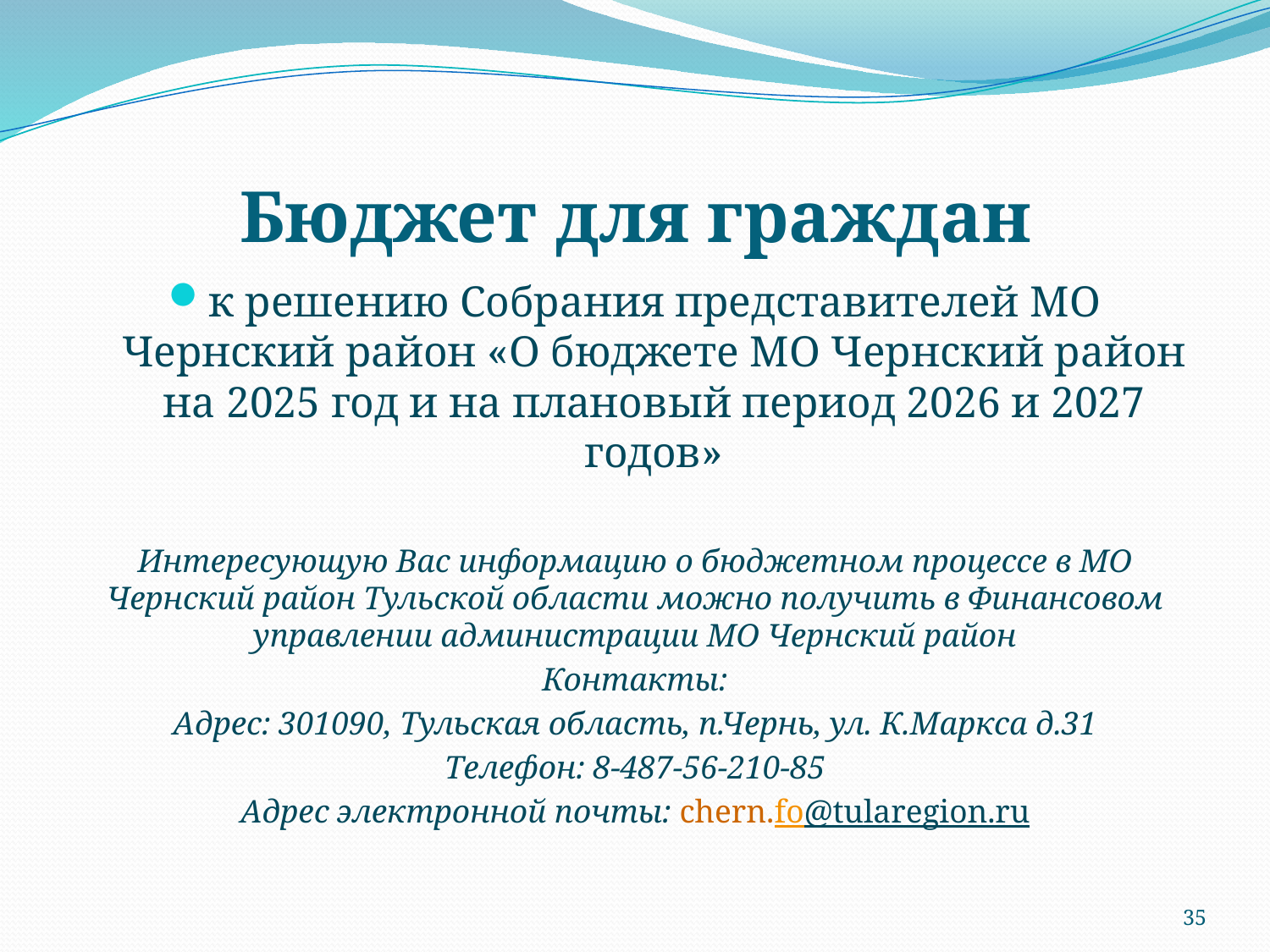

# Бюджет для граждан
к решению Собрания представителей МО Чернский район «О бюджете МО Чернский район на 2025 год и на плановый период 2026 и 2027 годов»

Интересующую Вас информацию о бюджетном процессе в МО Чернский район Тульской области можно получить в Финансовом управлении администрации МО Чернский район
Контакты:
Адрес: 301090, Тульская область, п.Чернь, ул. К.Маркса д.31
Телефон: 8-487-56-210-85
Адрес электронной почты: chern.fo@tularegion.ru
35